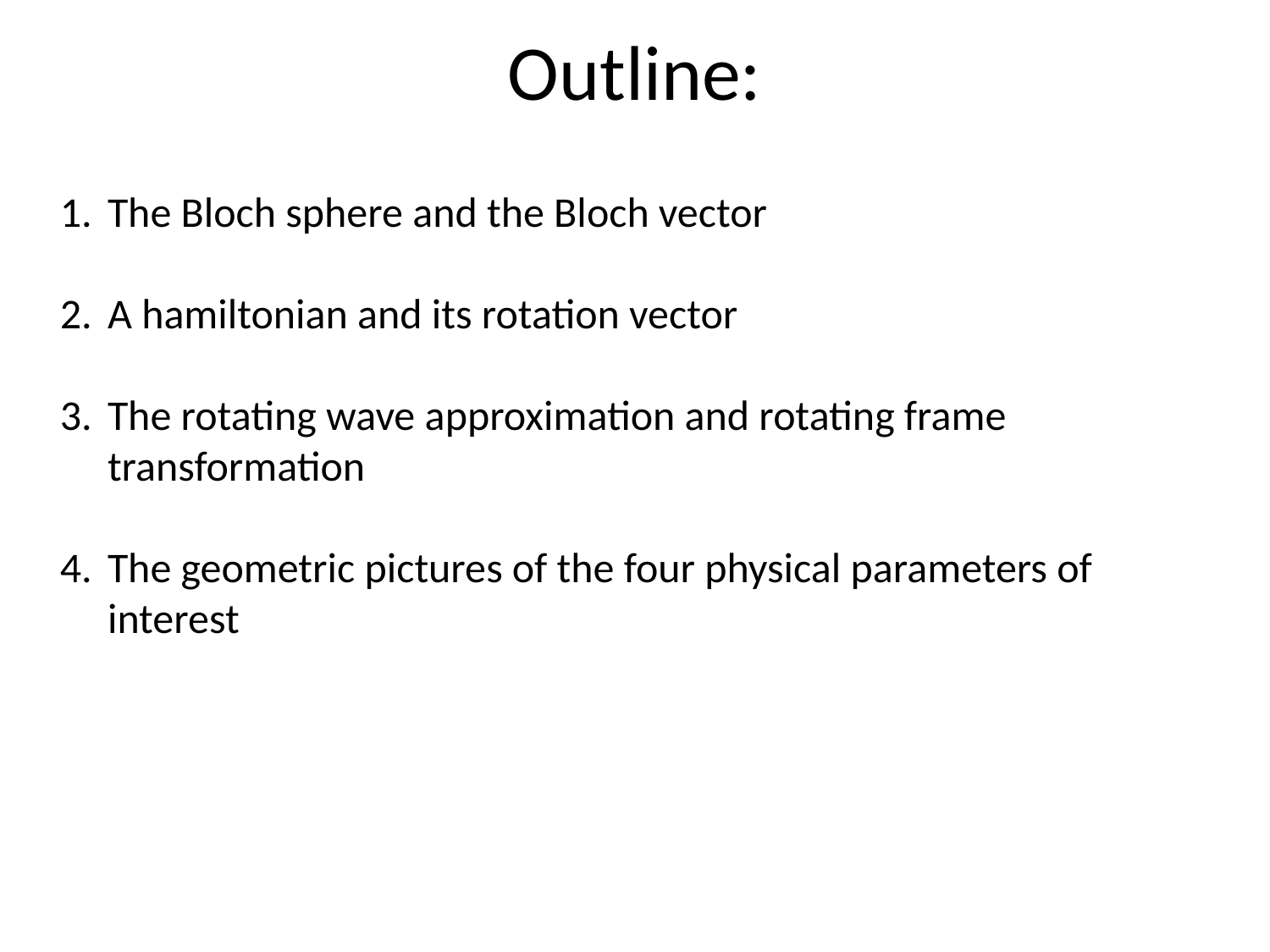

# Outline:
The Bloch sphere and the Bloch vector

A hamiltonian and its rotation vector

The rotating wave approximation and rotating frame transformation

The geometric pictures of the four physical parameters of interest